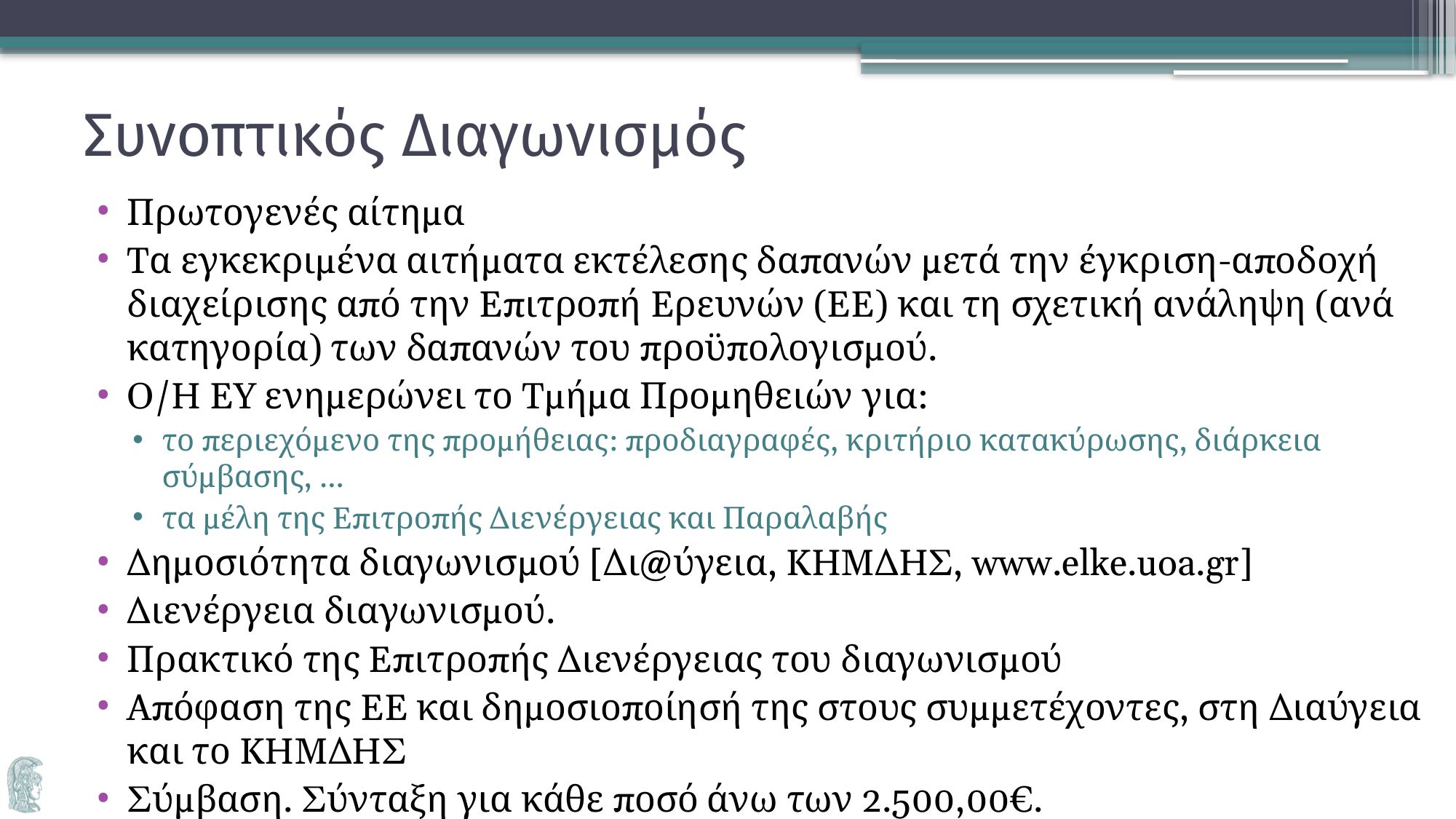

# Συνοπτικός Διαγωνισμός
Πρωτογενές αίτημα
Τα εγκεκριμένα αιτήματα εκτέλεσης δαπανών μετά την έγκριση-αποδοχή διαχείρισης από την Επιτροπή Ερευνών (ΕΕ) και τη σχετική ανάληψη (ανά κατηγορία) των δαπανών του προϋπολογισμού.
O/Η EY ενημερώνει το Τμήμα Προμηθειών για:
το περιεχόμενο της προμήθειας: προδιαγραφές, κριτήριο κατακύρωσης, διάρκεια σύμβασης, ...
τα μέλη της Επιτροπής Διενέργειας και Παραλαβής
Δημοσιότητα διαγωνισμού [Δι@ύγεια, ΚΗΜΔΗΣ, www.elke.uoa.gr]
Διενέργεια διαγωνισμού.
Πρακτικό της Επιτροπής Διενέργειας του διαγωνισμού
Απόφαση της ΕΕ και δημοσιοποίησή της στους συμμετέχοντες, στη Διαύγεια και το ΚΗΜΔΗΣ
Σύμβαση. Σύνταξη για κάθε ποσό άνω των 2.500,00€.